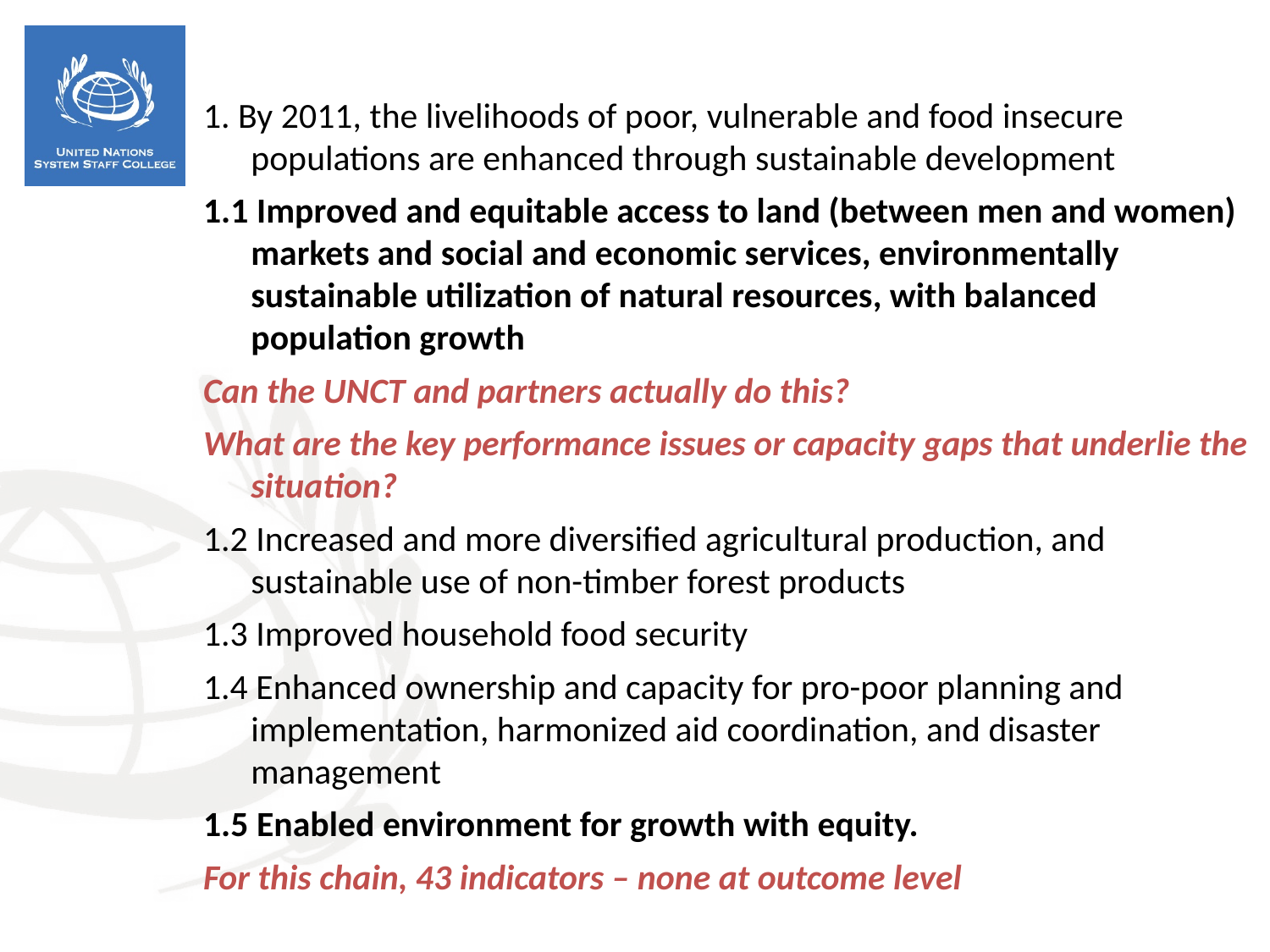

1. By 2011, the livelihoods of poor, vulnerable and food insecure populations are enhanced through sustainable development
1.1 Improved and equitable access to land (between men and women) markets and social and economic services, environmentally sustainable utilization of natural resources, with balanced population growth
Can the UNCT and partners actually do this?
What are the key performance issues or capacity gaps that underlie the situation?
1.2 Increased and more diversified agricultural production, and sustainable use of non-timber forest products
1.3 Improved household food security
1.4 Enhanced ownership and capacity for pro-poor planning and implementation, harmonized aid coordination, and disaster management
1.5 Enabled environment for growth with equity.
For this chain, 43 indicators – none at outcome level